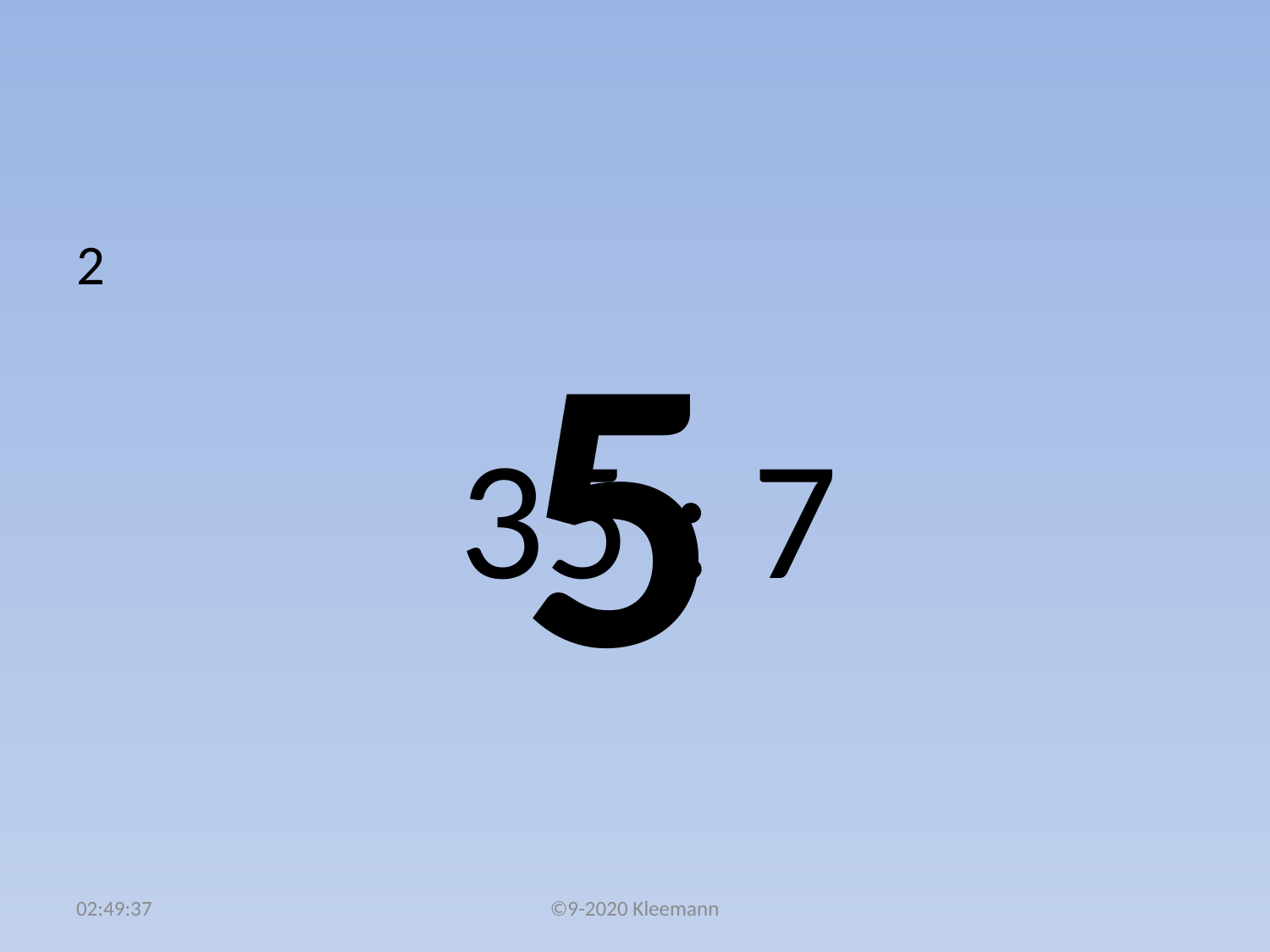

#
2

          35 : 7
5
02:49:37
©9-2020 Kleemann